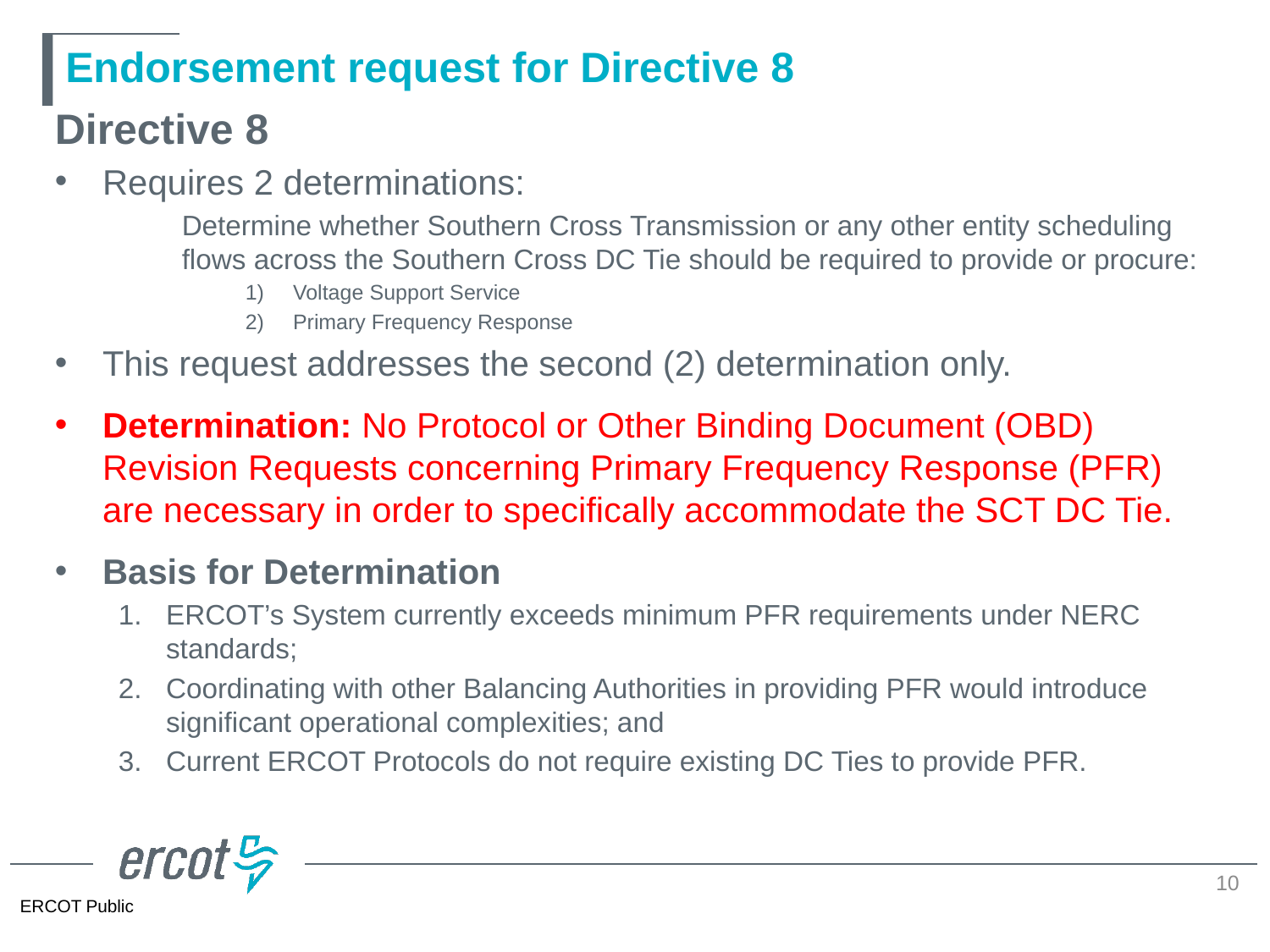

# Endorsement request for Directive 8
Directive 8
Requires 2 determinations:
Determine whether Southern Cross Transmission or any other entity scheduling flows across the Southern Cross DC Tie should be required to provide or procure:
Voltage Support Service
Primary Frequency Response
This request addresses the second (2) determination only.

Determination: No Protocol or Other Binding Document (OBD) Revision Requests concerning Primary Frequency Response (PFR) are necessary in order to specifically accommodate the SCT DC Tie.

Basis for Determination
ERCOT’s System currently exceeds minimum PFR requirements under NERC standards;
Coordinating with other Balancing Authorities in providing PFR would introduce significant operational complexities; and
Current ERCOT Protocols do not require existing DC Ties to provide PFR.

10